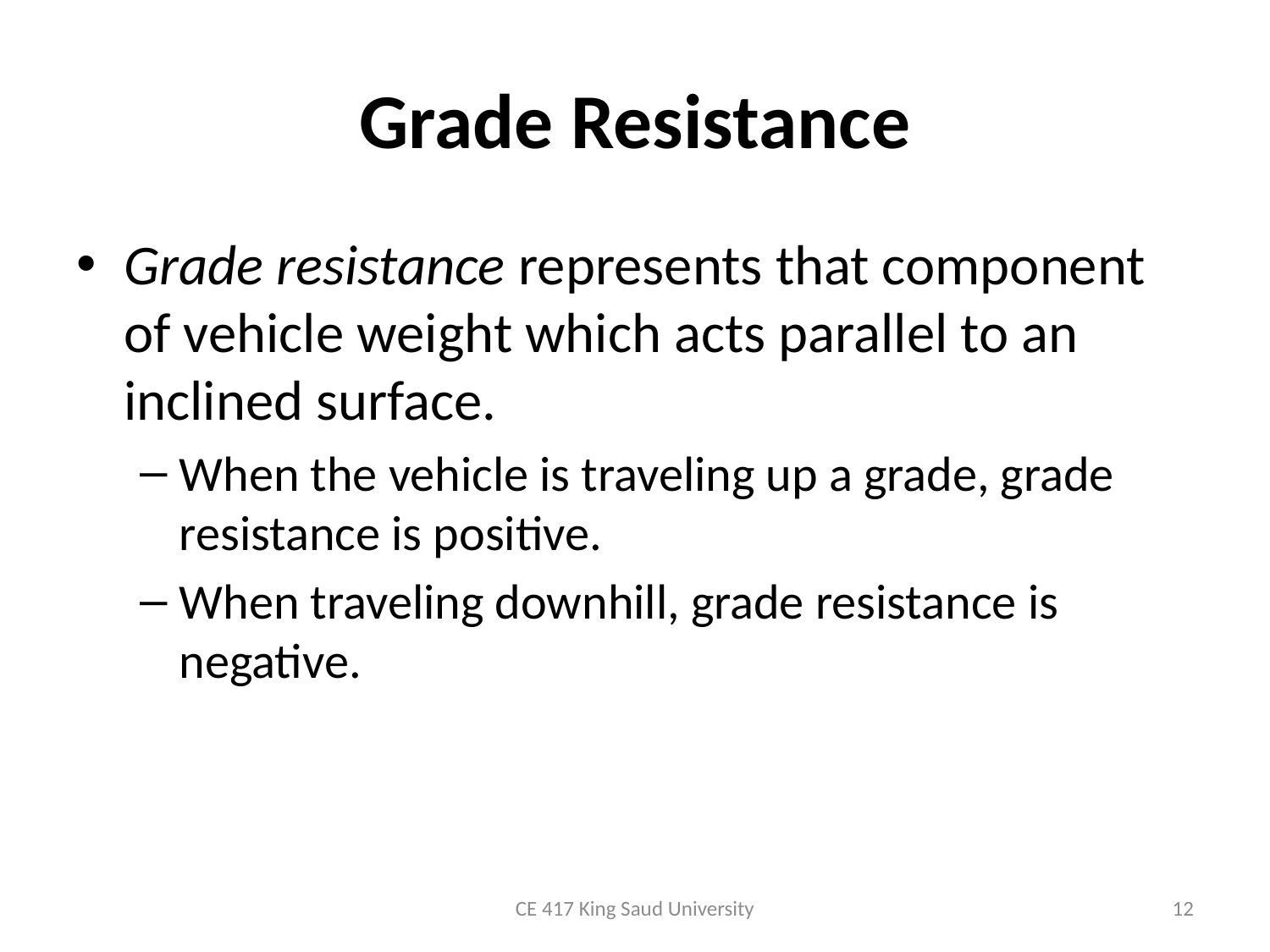

# Grade Resistance
Grade resistance represents that component of vehicle weight which acts parallel to an inclined surface.
When the vehicle is traveling up a grade, grade resistance is positive.
When traveling downhill, grade resistance is negative.
CE 417 King Saud University
12